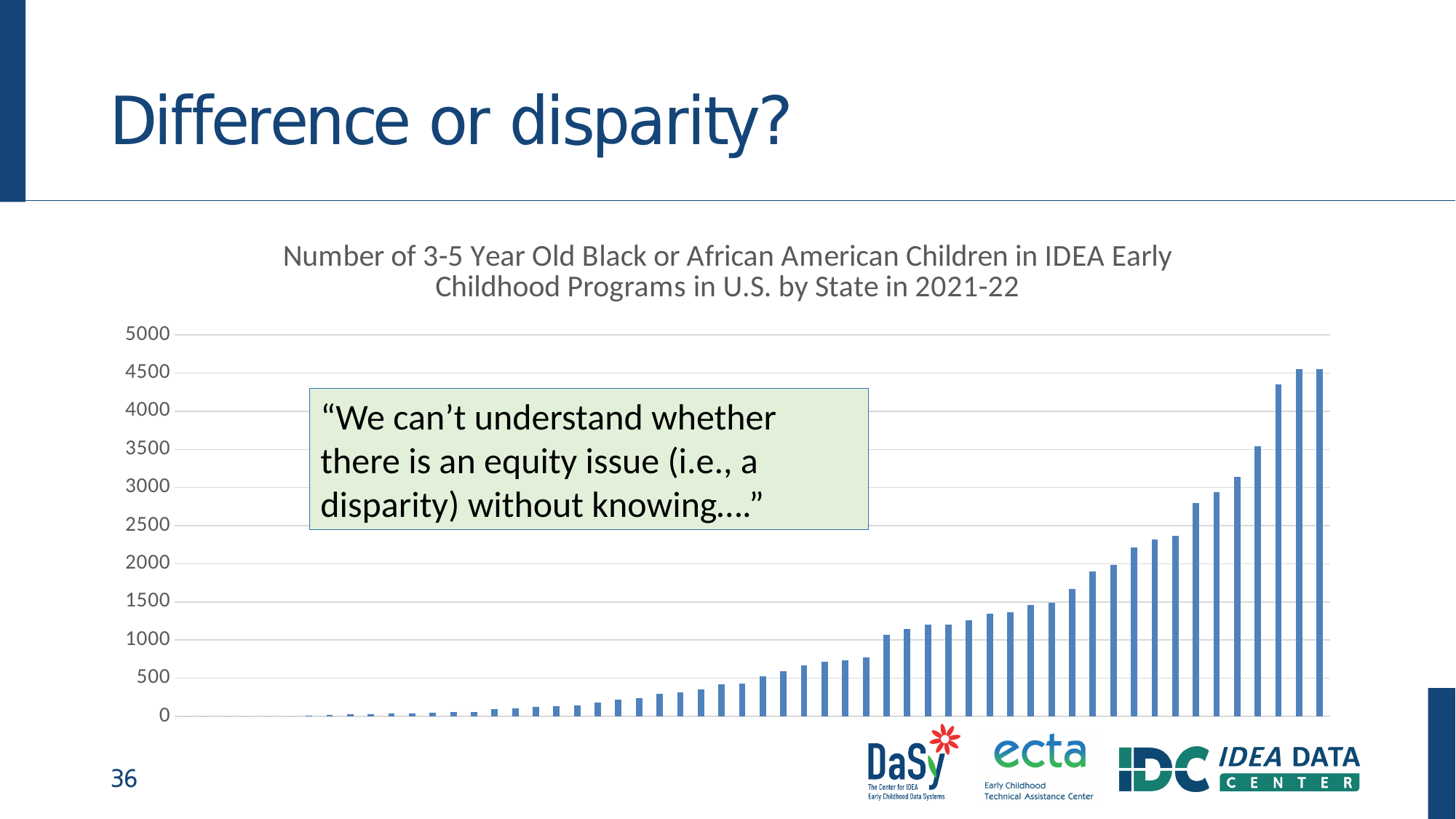

# Difference or disparity? 4

### Chart: Number of 3-5 Year Old Black or African American Children in IDEA Early Childhood Programs in U.S. by State in 2021-22

| Category | Black or African American |
|---|---|
“We can’t understand whether there is an equity issue (i.e., a disparity) without knowing….”